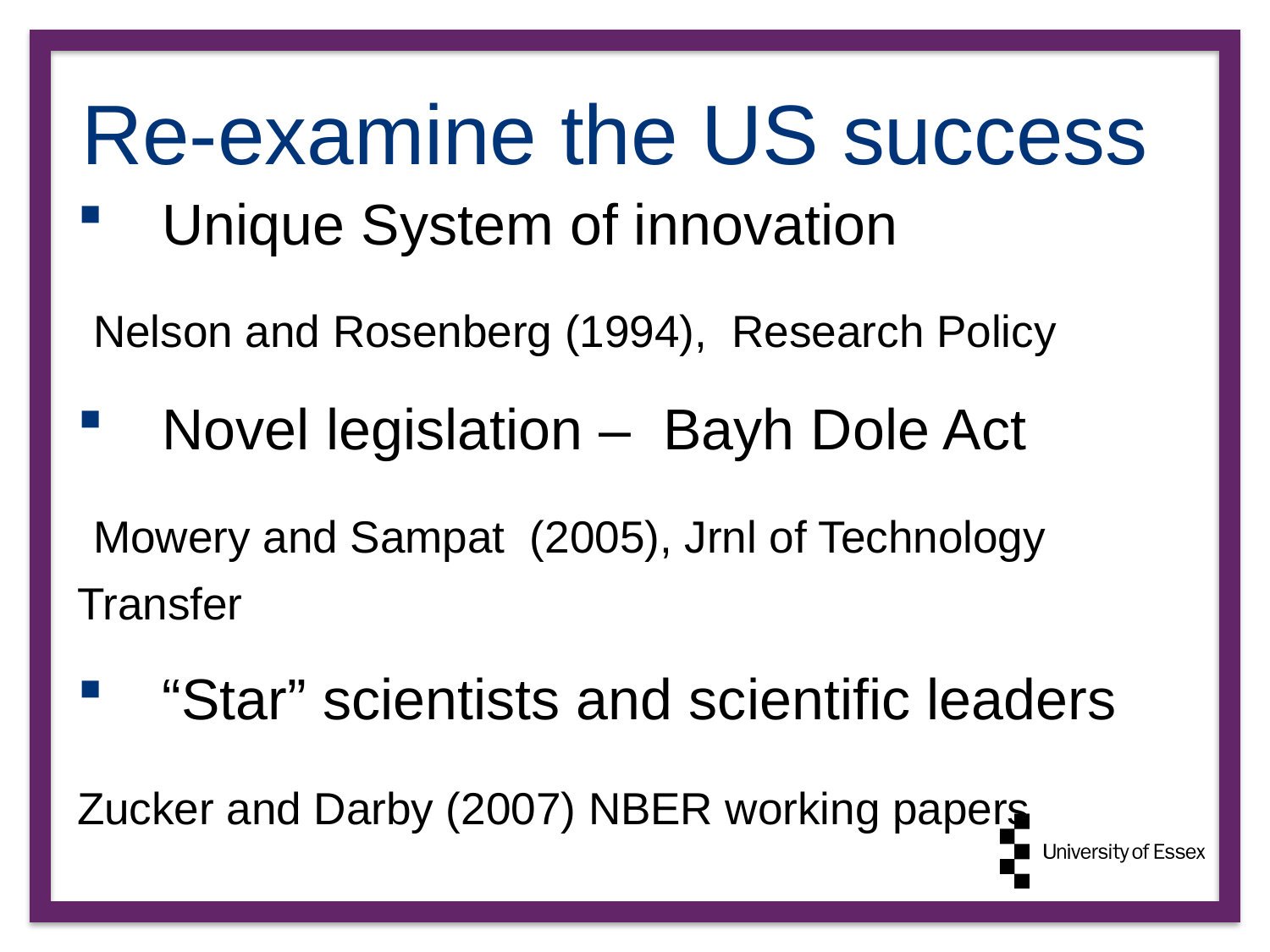

# Re-examine the US success
Unique System of innovation
 Nelson and Rosenberg (1994),  Research Policy
Novel legislation –  Bayh Dole Act
 Mowery and Sampat  (2005), Jrnl of Technology Transfer
“Star” scientists and scientific leaders
Zucker and Darby (2007) NBER working papers